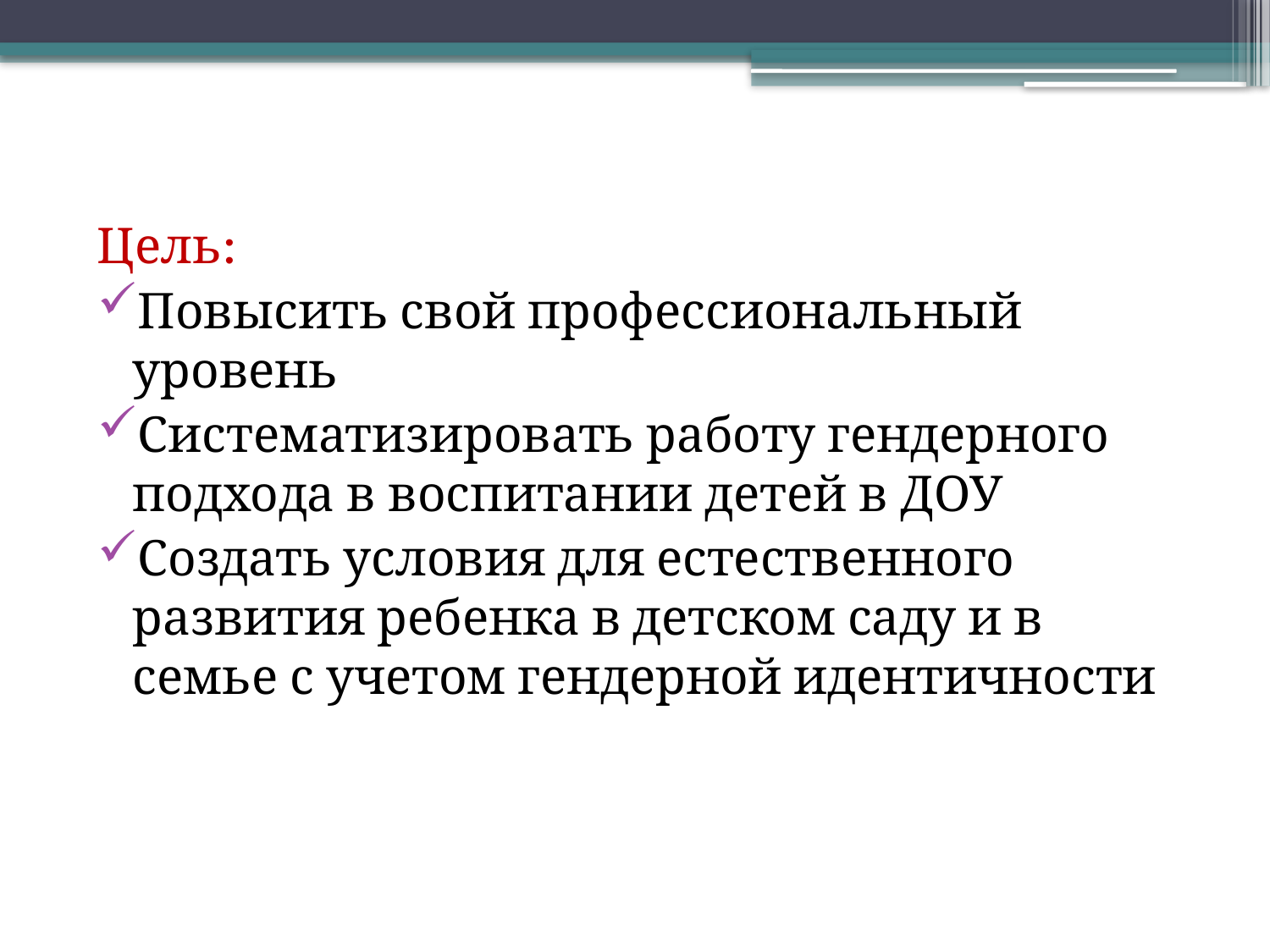

#
Цель:
Повысить свой профессиональный уровень
Систематизировать работу гендерного подхода в воспитании детей в ДОУ
Создать условия для естественного развития ребенка в детском саду и в семье с учетом гендерной идентичности